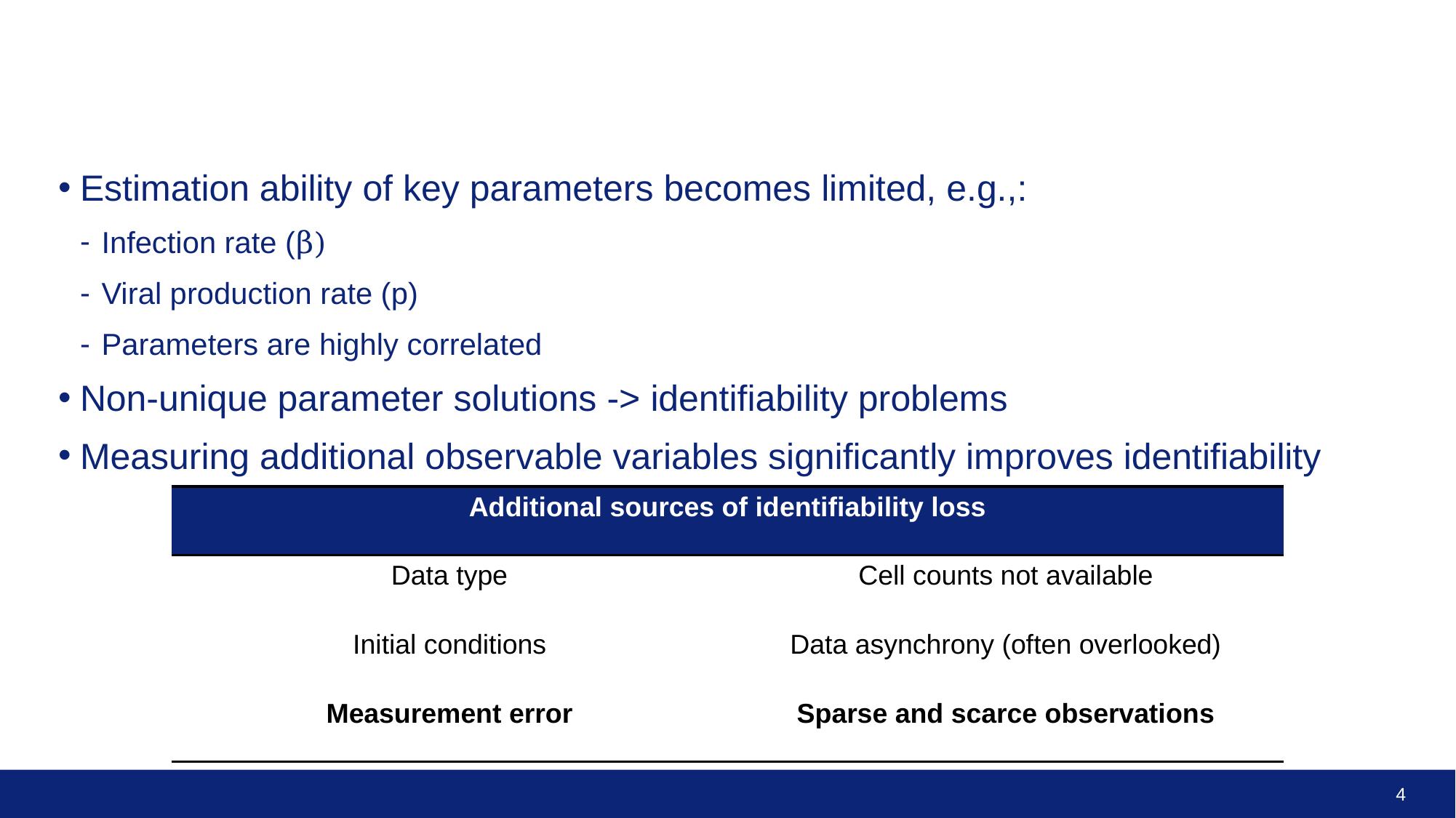

# Consequences for parameter estimation
Estimation ability of key parameters becomes limited, e.g.,:
Infection rate (β)
Viral production rate (p)
Parameters are highly correlated
Non-unique parameter solutions -> identifiability problems
Measuring additional observable variables significantly improves identifiability
| Additional sources of identifiability loss |  |
| --- | --- |
| Data type | Cell counts not available |
| Initial conditions | Data asynchrony (often overlooked) |
| Measurement error | Sparse and scarce observations |
4